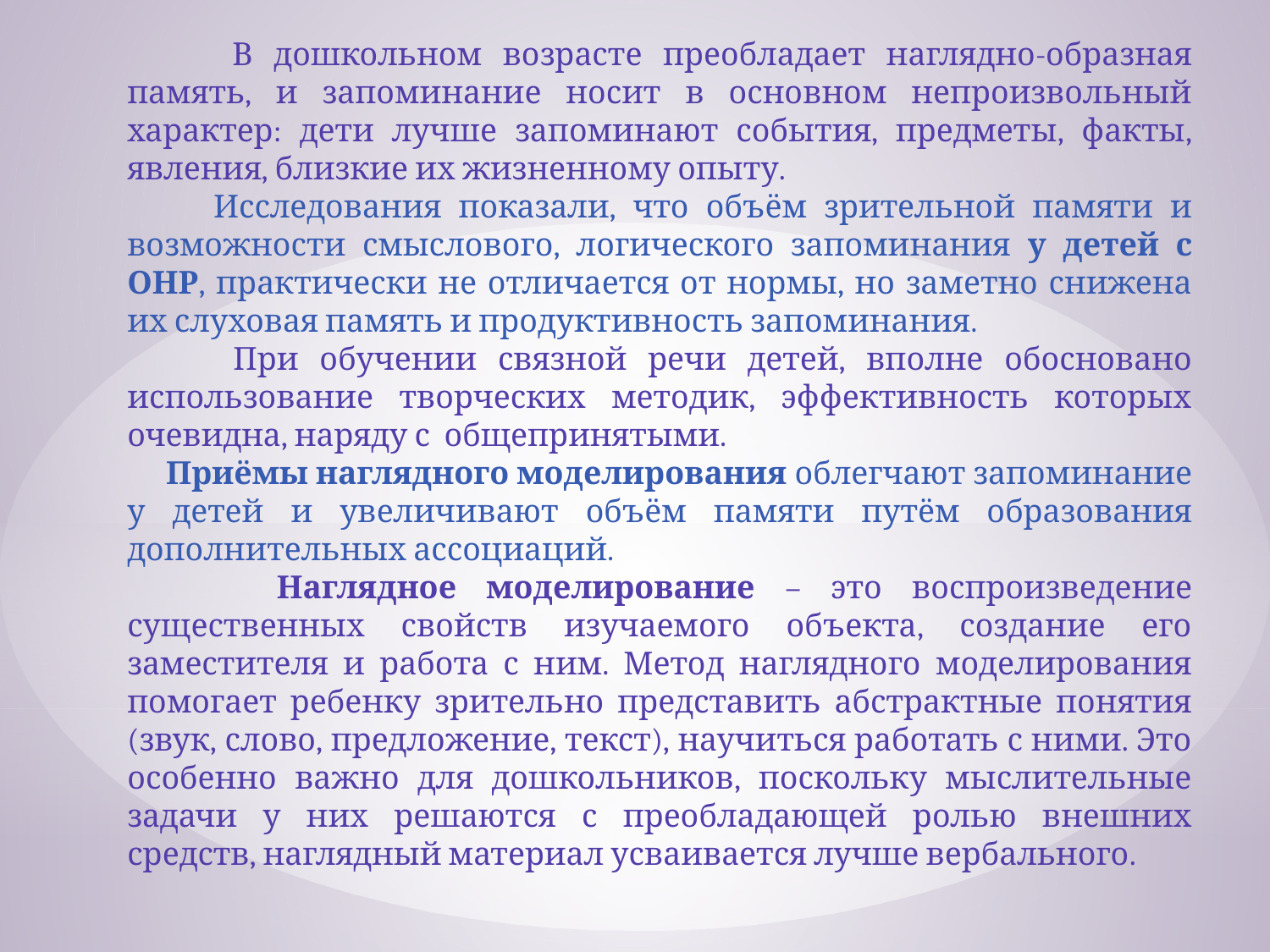

В дошкольном возрасте преобладает наглядно-образная память, и запоминание носит в основном непроизвольный характер: дети лучше запоминают события, предметы, факты, явления, близкие их жизненному опыту.
     Исследования показали, что объём зрительной памяти и возможности смыслового, логического запоминания у детей с ОНР, практически не отличается от нормы, но заметно снижена их слуховая память и продуктивность запоминания.
     При обучении связной речи детей, вполне обосновано использование творческих методик, эффективность которых очевидна, наряду с  общепринятыми.
     Приёмы наглядного моделирования облегчают запоминание у детей и увеличивают объём памяти путём образования дополнительных ассоциаций.
     Наглядное моделирование – это воспроизведение существенных свойств изучаемого объекта, создание его заместителя и работа с ним. Метод наглядного моделирования помогает ребенку зрительно представить абстрактные понятия (звук, слово, предложение, текст), научиться работать с ними. Это особенно важно для дошкольников, поскольку мыслительные задачи у них решаются с преобладающей ролью внешних средств, наглядный материал усваивается лучше вербального.